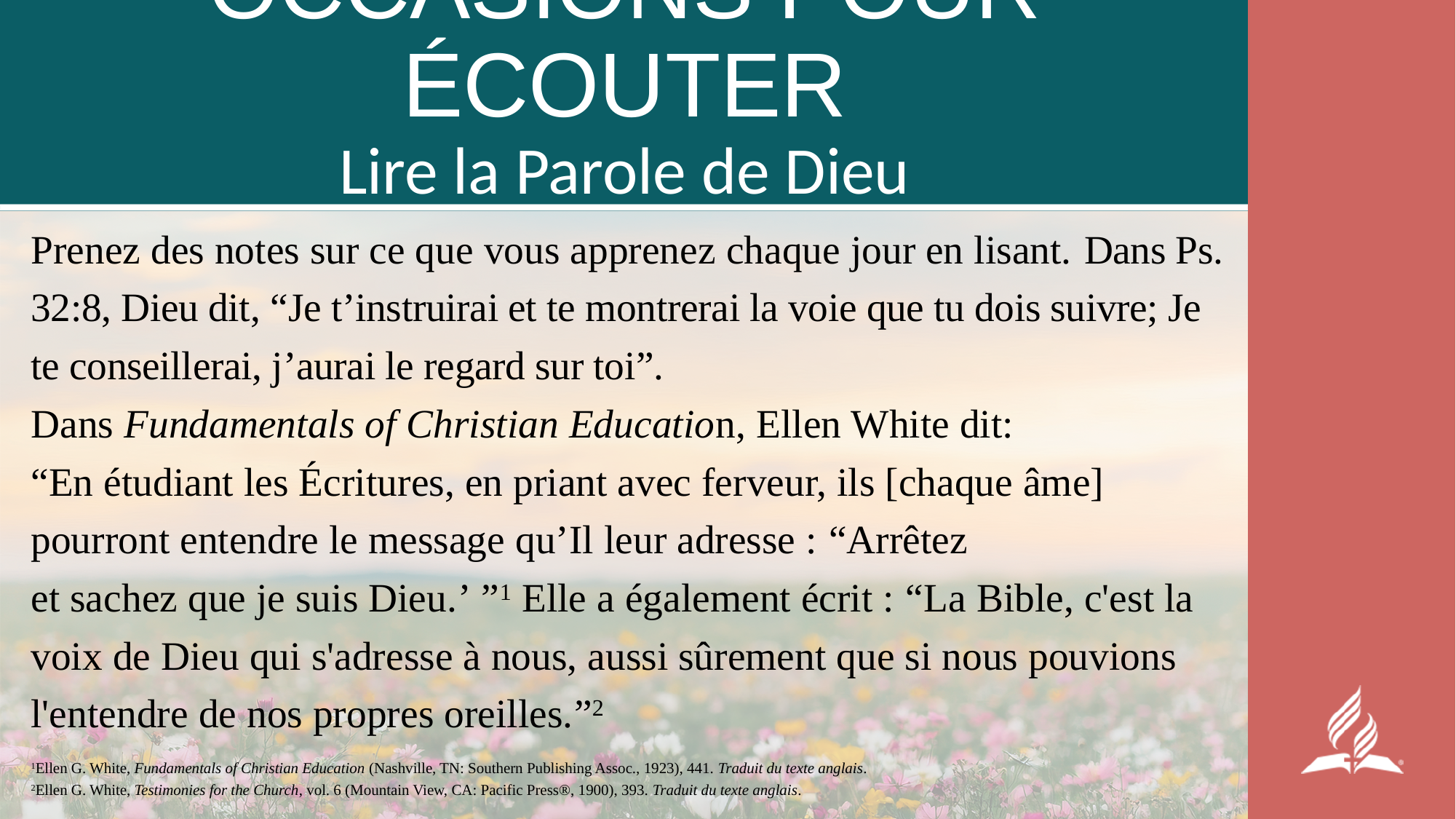

# OCCASIONS POUR ÉCOUTER Lire la Parole de Dieu
Prenez des notes sur ce que vous apprenez chaque jour en lisant. Dans Ps. 32:8, Dieu dit, “Je t’instruirai et te montrerai la voie que tu dois suivre; Je te conseillerai, j’aurai le regard sur toi”.
Dans Fundamentals of Christian Education, Ellen White dit:
“En étudiant les Écritures, en priant avec ferveur, ils [chaque âme] pourront entendre le message qu’Il leur adresse : “Arrêtez
et sachez que je suis Dieu.’ ”1 Elle a également écrit : “La Bible, c'est la voix de Dieu qui s'adresse à nous, aussi sûrement que si nous pouvions l'entendre de nos propres oreilles.”2
1Ellen G. White, Fundamentals of Christian Education (Nashville, TN: Southern Publishing Assoc., 1923), 441. Traduit du texte anglais.
2Ellen G. White, Testimonies for the Church, vol. 6 (Mountain View, CA: Pacific Press®, 1900), 393. Traduit du texte anglais.